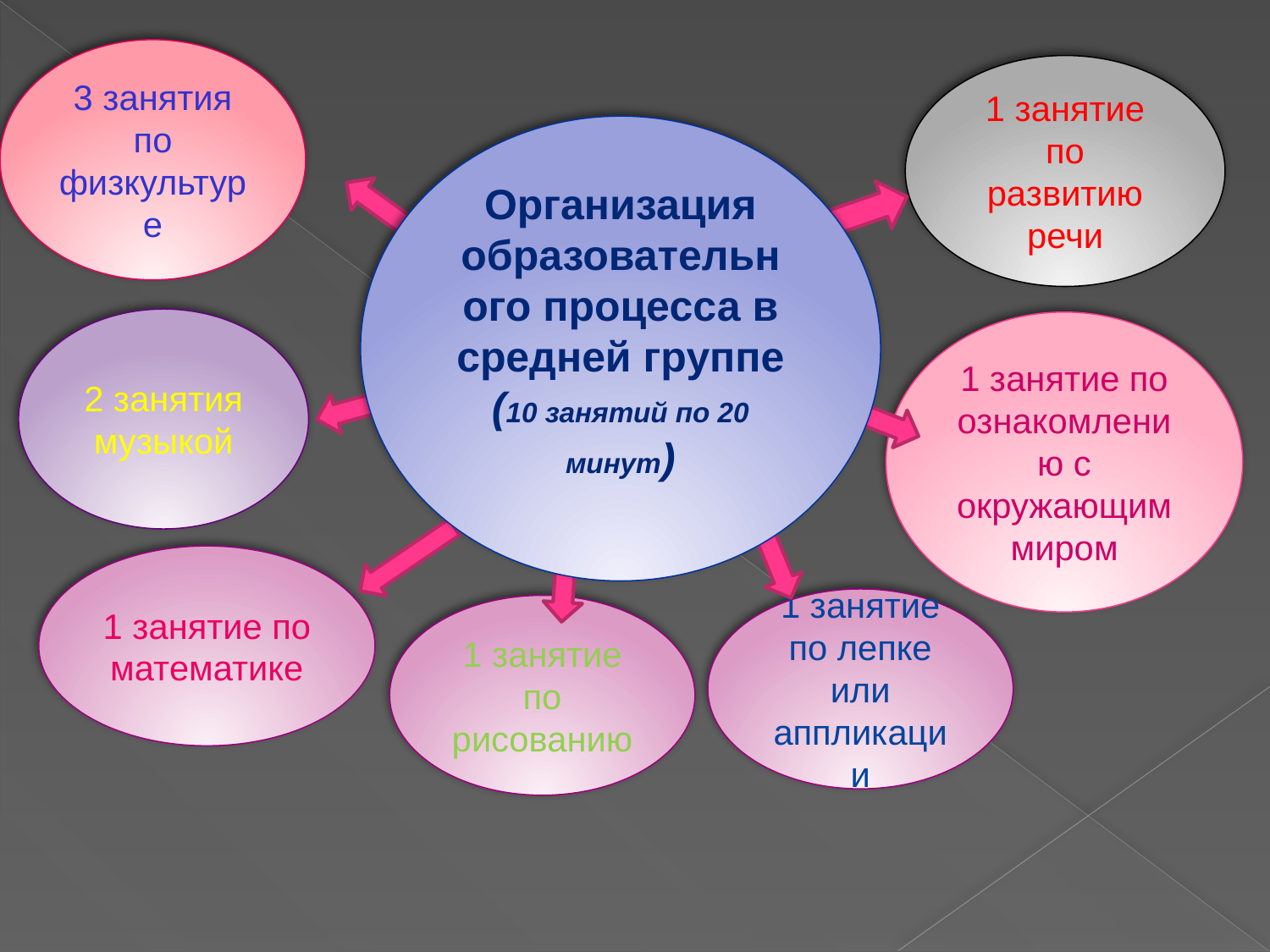

3 занятия по физкультуре
1 занятие по развитию речи
Организация образовательного процесса в средней группе
(10 занятий по 20 минут)

2 занятия музыкой
1 занятие по ознакомлению с окружающим миром

1 занятие по математике

1 занятие по лепке или аппликации
1 занятие по рисованию